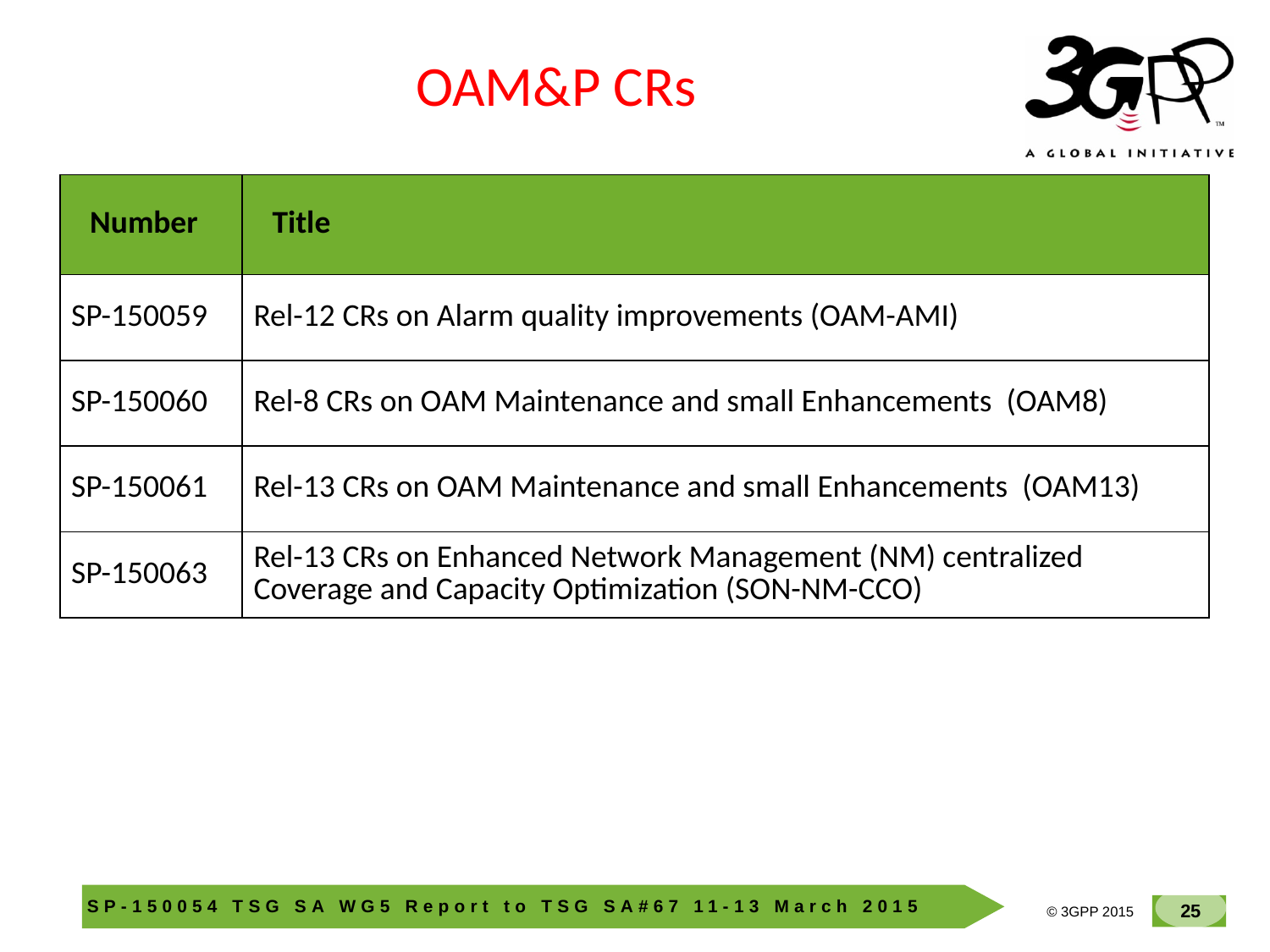

OAM&P CRs
| Number | Title |
| --- | --- |
| SP-150059 | Rel-12 CRs on Alarm quality improvements (OAM-AMI) |
| SP-150060 | Rel-8 CRs on OAM Maintenance and small Enhancements (OAM8) |
| SP-150061 | Rel-13 CRs on OAM Maintenance and small Enhancements (OAM13) |
| SP-150063 | Rel-13 CRs on Enhanced Network Management (NM) centralized Coverage and Capacity Optimization (SON-NM-CCO) |